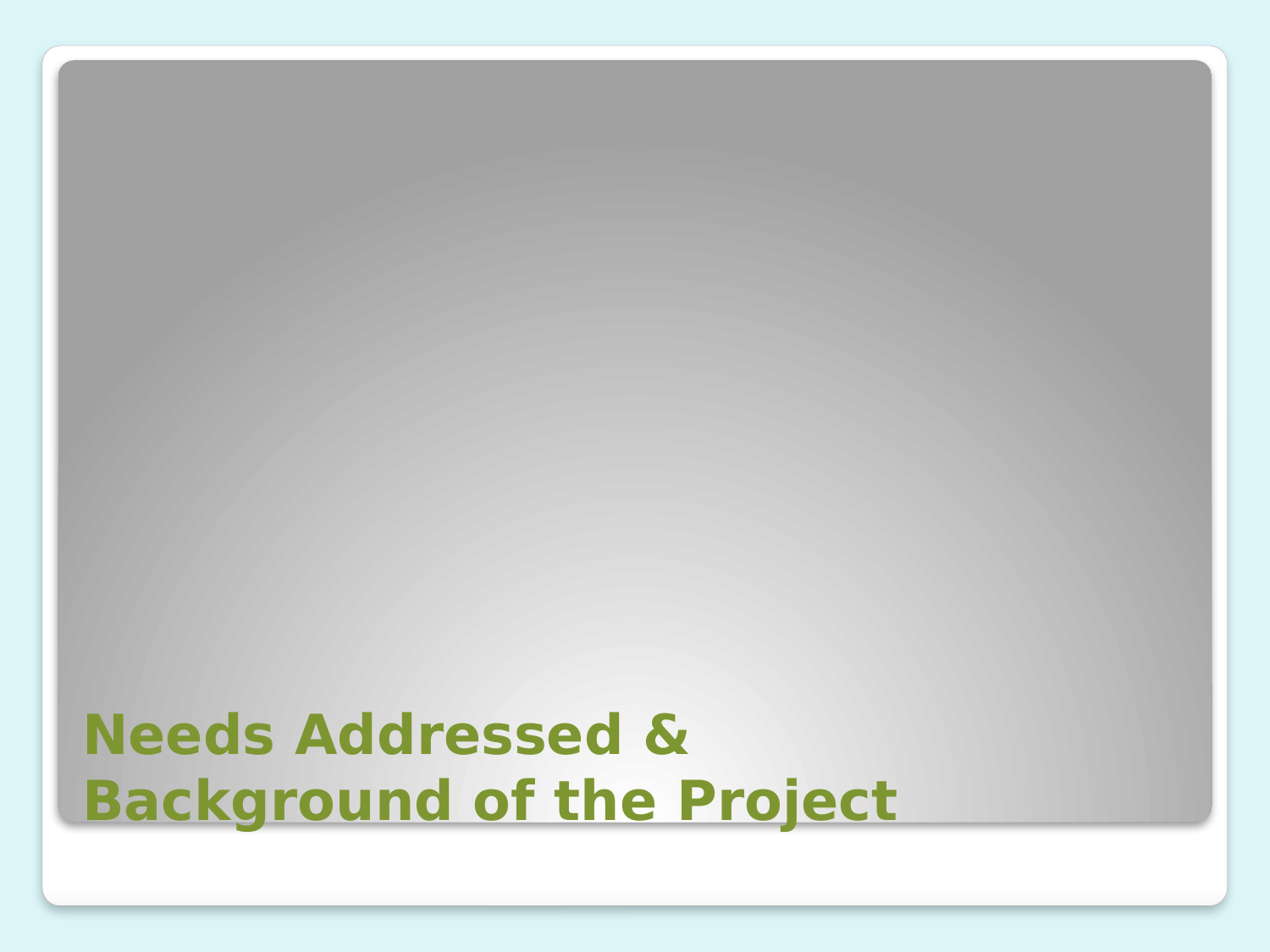

# Needs Addressed & Background of the Project